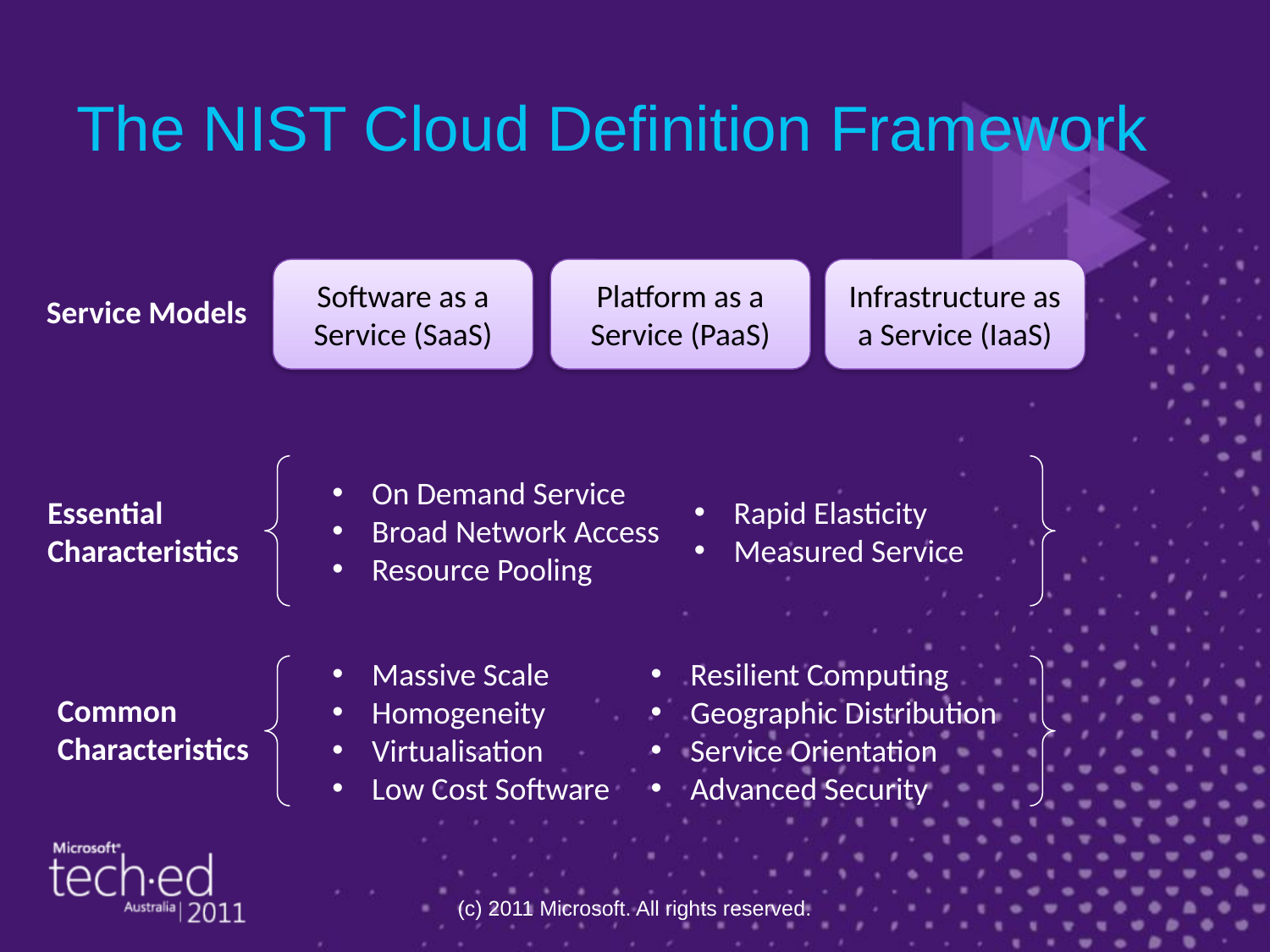

# The NIST Cloud Definition Framework
Software as a Service (SaaS)
Platform as a Service (PaaS)
Infrastructure as a Service (IaaS)
Service Models

On Demand Service
Broad Network Access
Resource Pooling
Essential Characteristics
Rapid Elasticity
Measured Service
Massive Scale
Homogeneity
Virtualisation
Low Cost Software
Resilient Computing
Geographic Distribution
Service Orientation
Advanced Security

Common Characteristics
(c) 2011 Microsoft. All rights reserved.